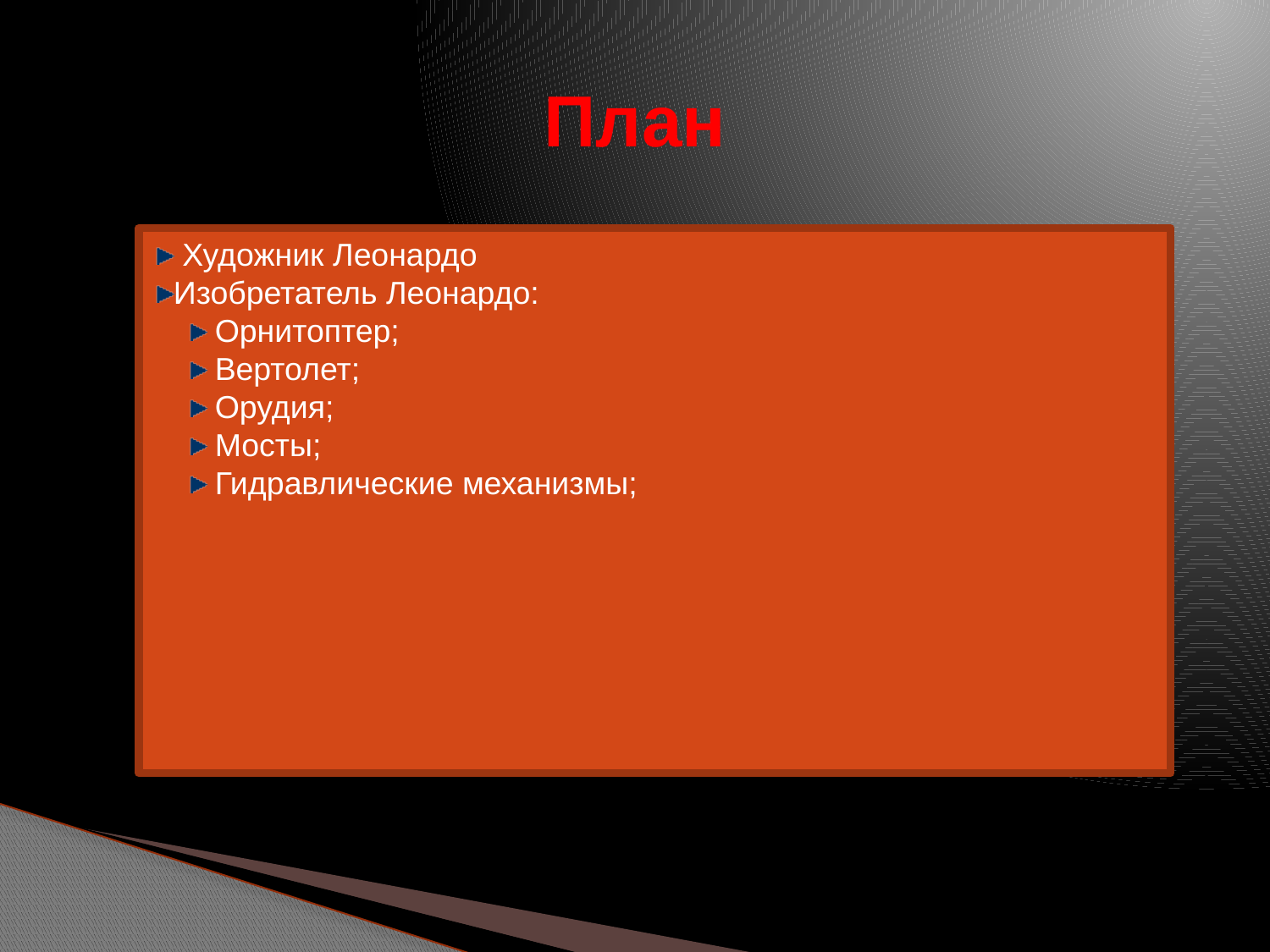

# План
 Художник Леонардо
Изобретатель Леонардо:
Орнитоптер;
Вертолет;
Орудия;
Мосты;
Гидравлические механизмы;